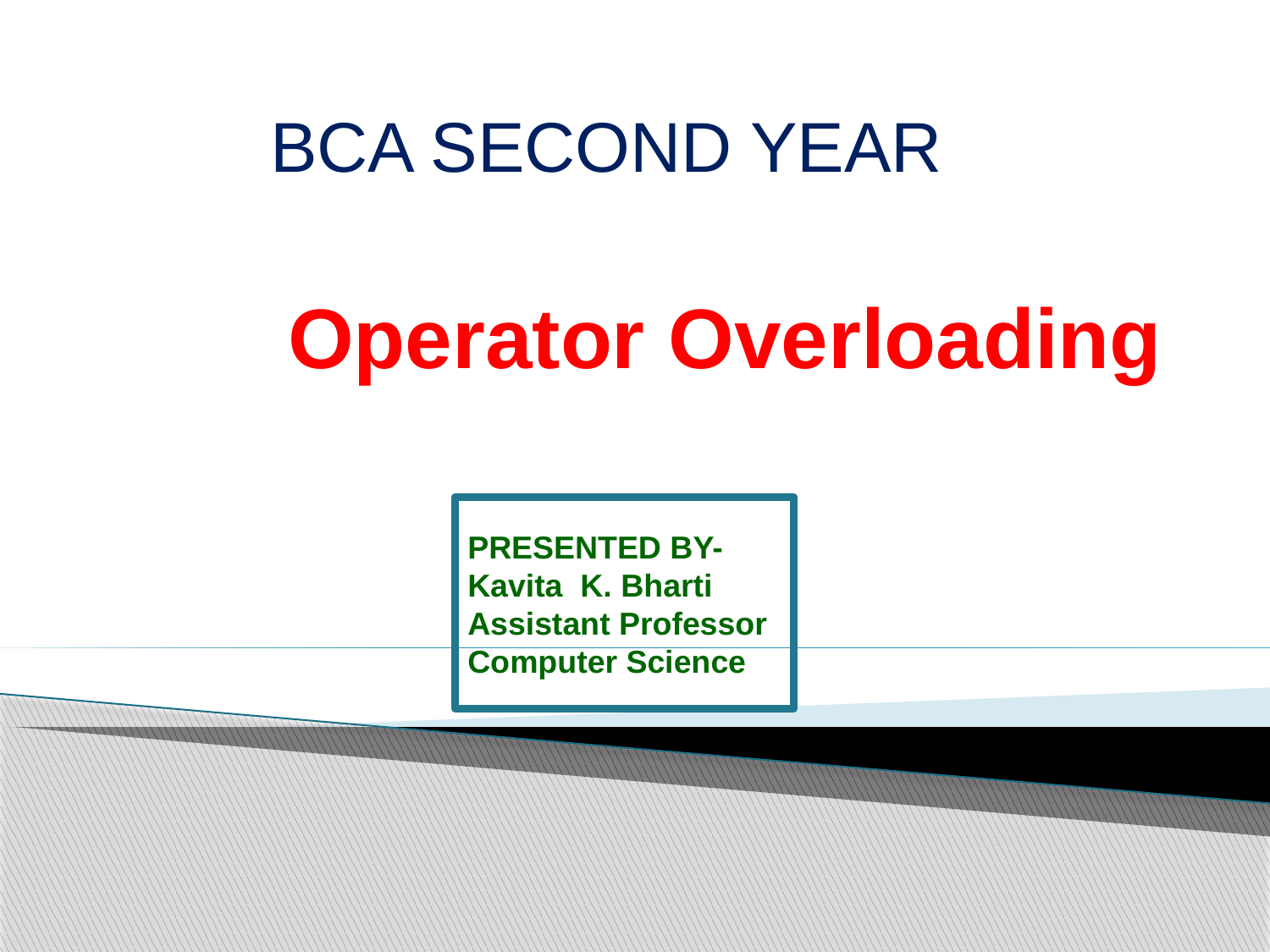

BCA SECOND YEAR
# Operator Overloading
PRESENTED BY-
Kavita  K. Bharti
Assistant Professor
Computer Science